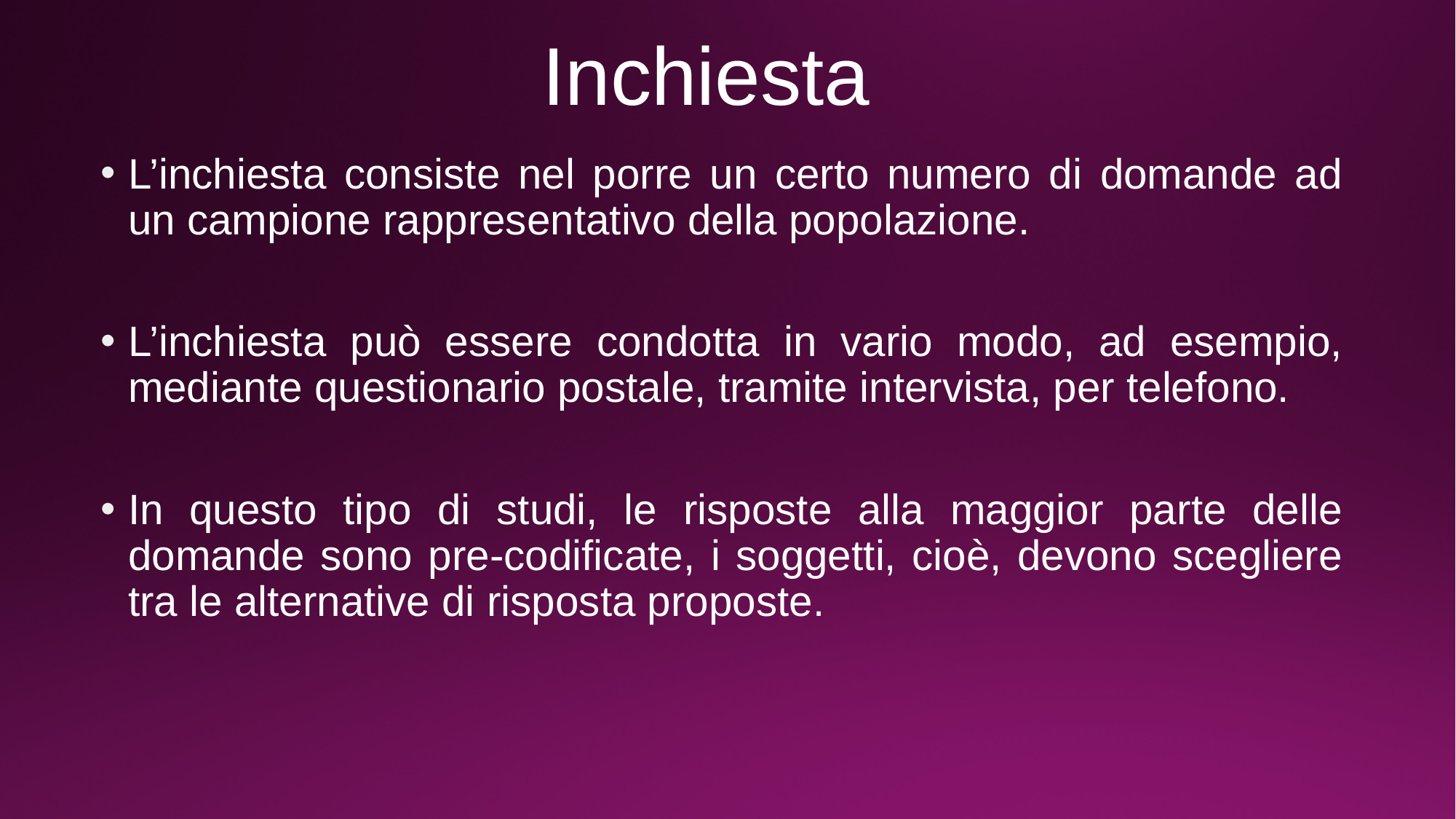

# Inchiesta
L’inchiesta consiste nel porre un certo numero di domande ad un campione rappresentativo della popolazione.

L’inchiesta può essere condotta in vario modo, ad esempio, mediante questionario postale, tramite intervista, per telefono.

In questo tipo di studi, le risposte alla maggior parte delle domande sono pre-codificate, i soggetti, cioè, devono scegliere tra le alternative di risposta proposte.